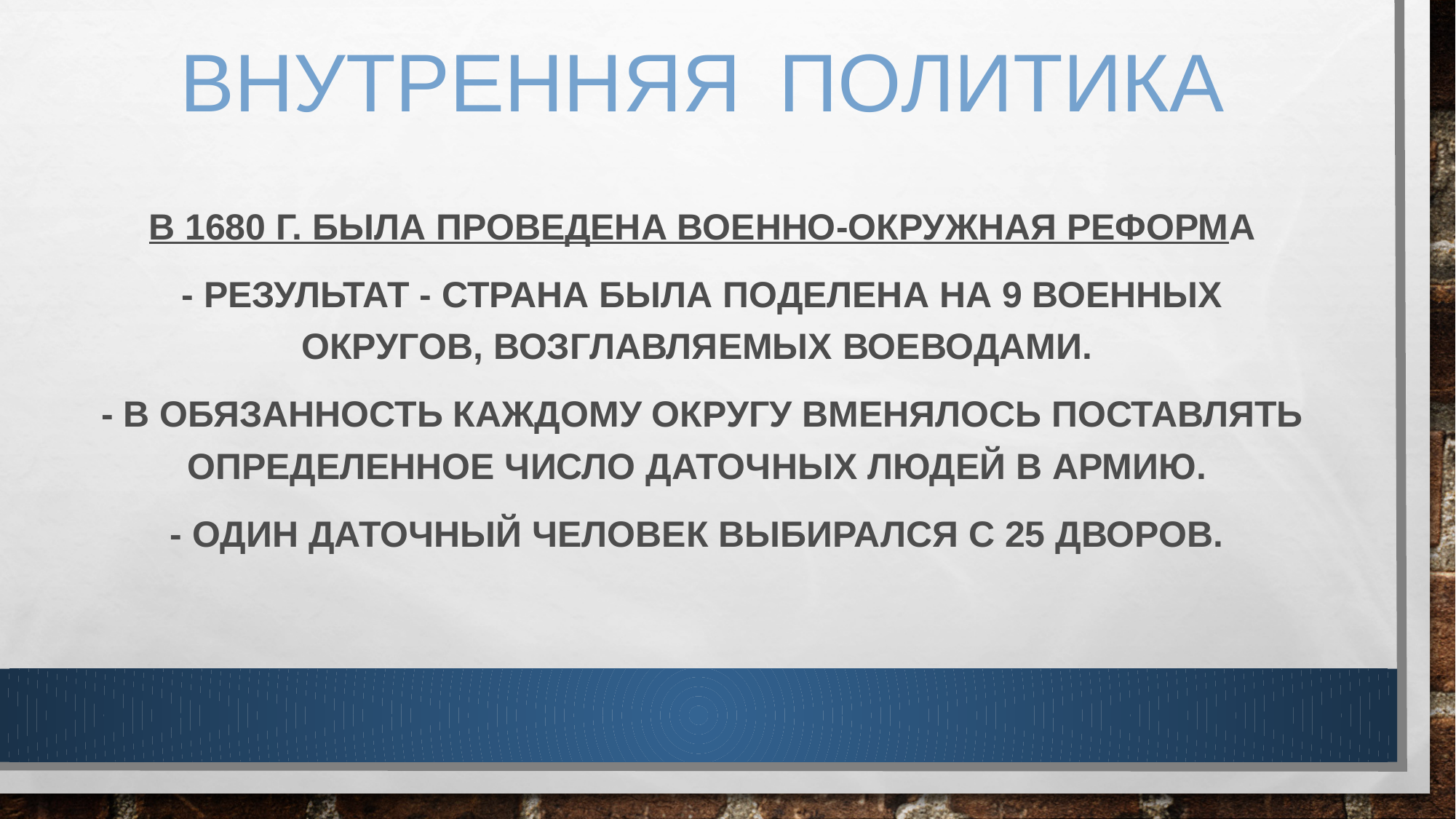

# ВНУТРЕННЯЯ  ПОЛИТИКА
В 1680 г. была проведена военно-окружная реформа
- Результат - страна была поделена на 9 военных округов, возглавляемых воеводами.
- В обязанность каждому округу вменялось поставлять определенное число даточных людей в армию.
- Один даточный человек выбирался с 25 дворов.